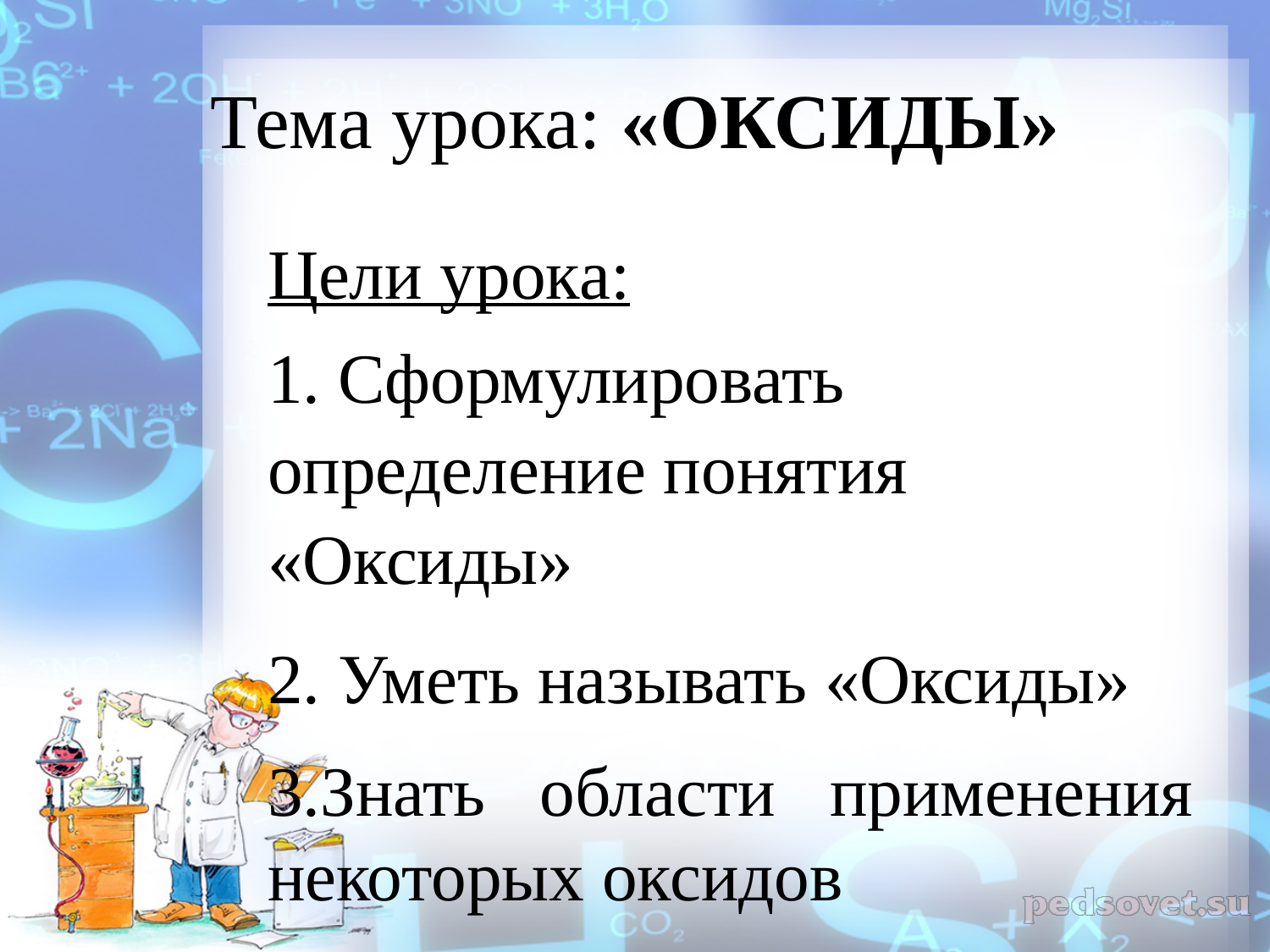

# Тема урока: «ОКСИДЫ»
Цели урока:
1. Сформулировать  определение понятия «Оксиды»
2. Уметь называть «Оксиды»
3.Знать области применения некоторых оксидов